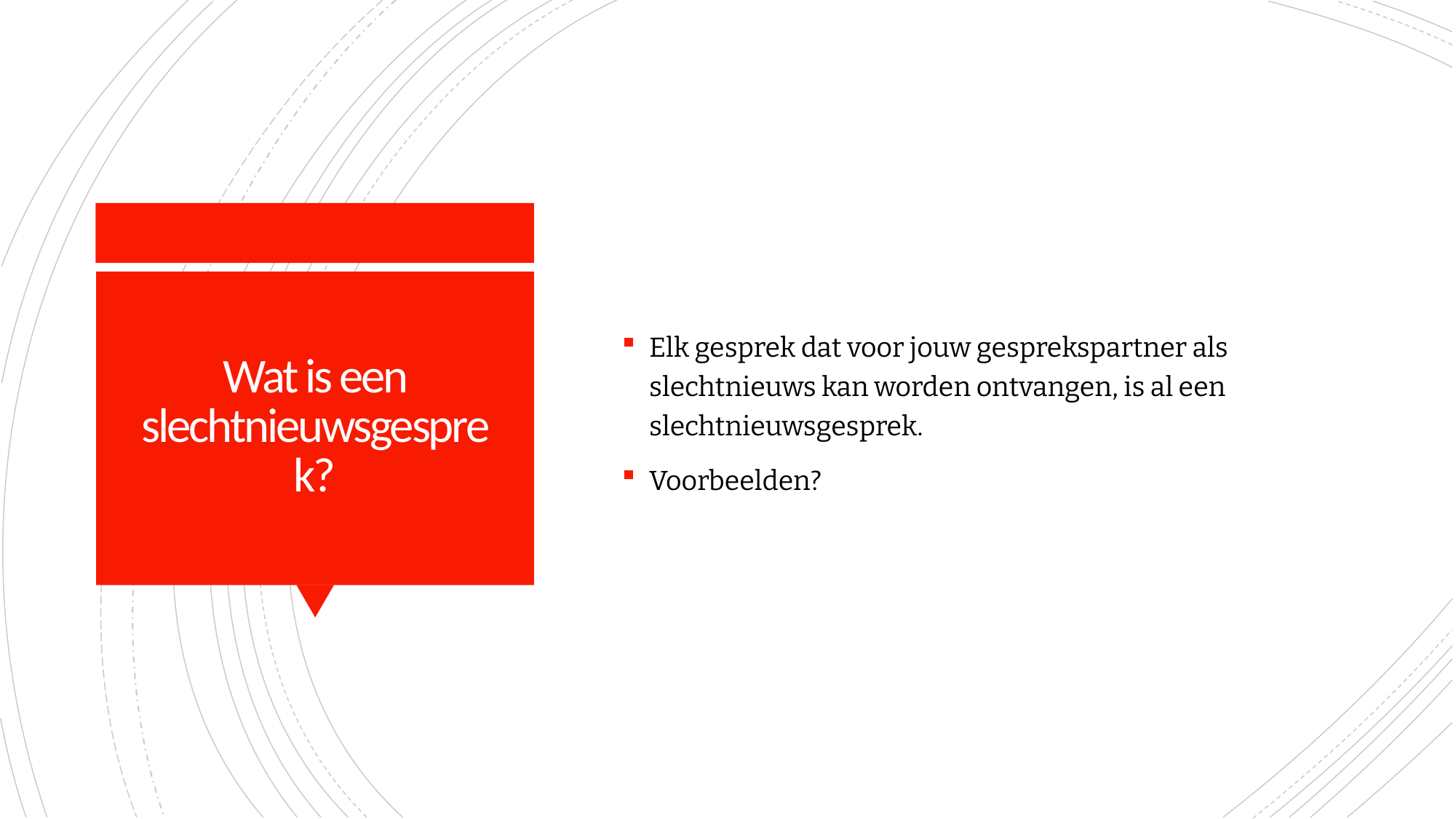

Elk gesprek dat voor jouw gesprekspartner als slechtnieuws kan worden ontvangen, is al een slechtnieuwsgesprek.
Voorbeelden?
# Wat is een slechtnieuwsgesprek?